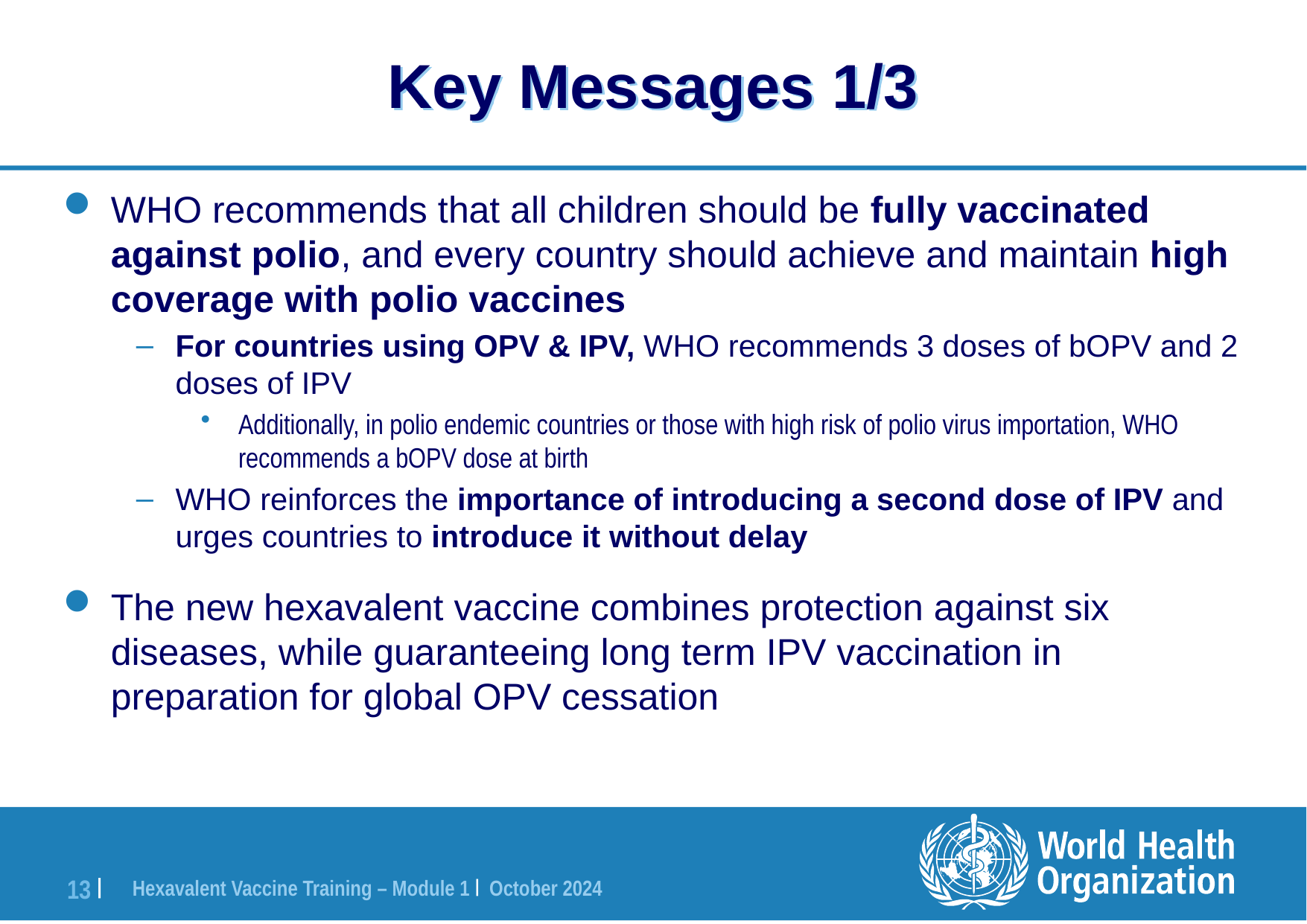

# Key Messages 1/3
WHO recommends that all children should be fully vaccinated against polio, and every country should achieve and maintain high coverage with polio vaccines
For countries using OPV & IPV, WHO recommends 3 doses of bOPV and 2 doses of IPV
Additionally, in polio endemic countries or those with high risk of polio virus importation, WHO recommends a bOPV dose at birth
WHO reinforces the importance of introducing a second dose of IPV and urges countries to introduce it without delay
The new hexavalent vaccine combines protection against six diseases, while guaranteeing long term IPV vaccination in preparation for global OPV cessation